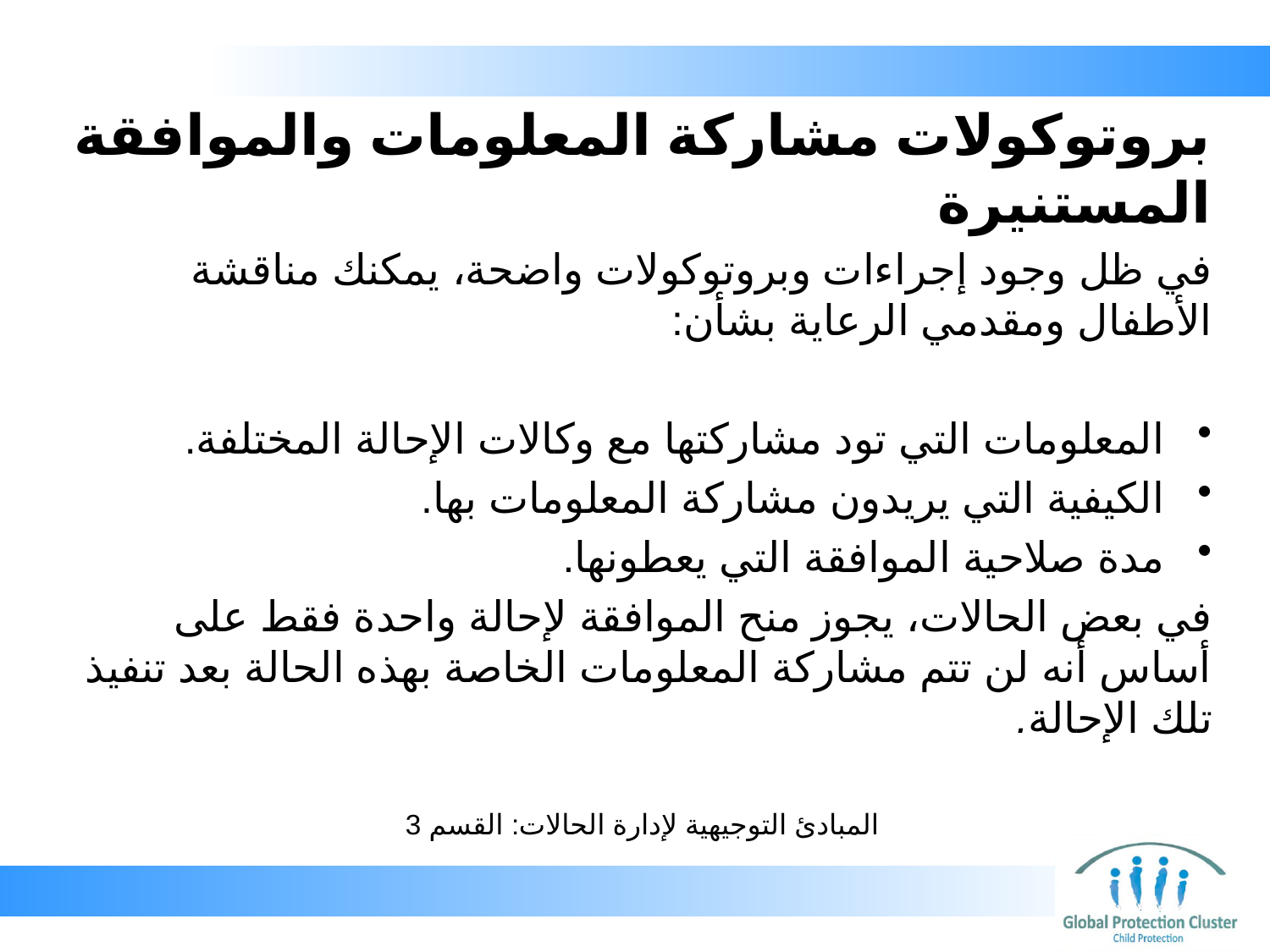

# بروتوكولات مشاركة المعلومات والموافقة المستنيرة
في ظل وجود إجراءات وبروتوكولات واضحة، يمكنك مناقشة الأطفال ومقدمي الرعاية بشأن:

المعلومات التي تود مشاركتها مع وكالات الإحالة المختلفة.
الكيفية التي يريدون مشاركة المعلومات بها.
مدة صلاحية الموافقة التي يعطونها.
في بعض الحالات، يجوز منح الموافقة لإحالة واحدة فقط على أساس أنه لن تتم مشاركة المعلومات الخاصة بهذه الحالة بعد تنفيذ تلك الإحالة.

المبادئ التوجيهية لإدارة الحالات: القسم 3